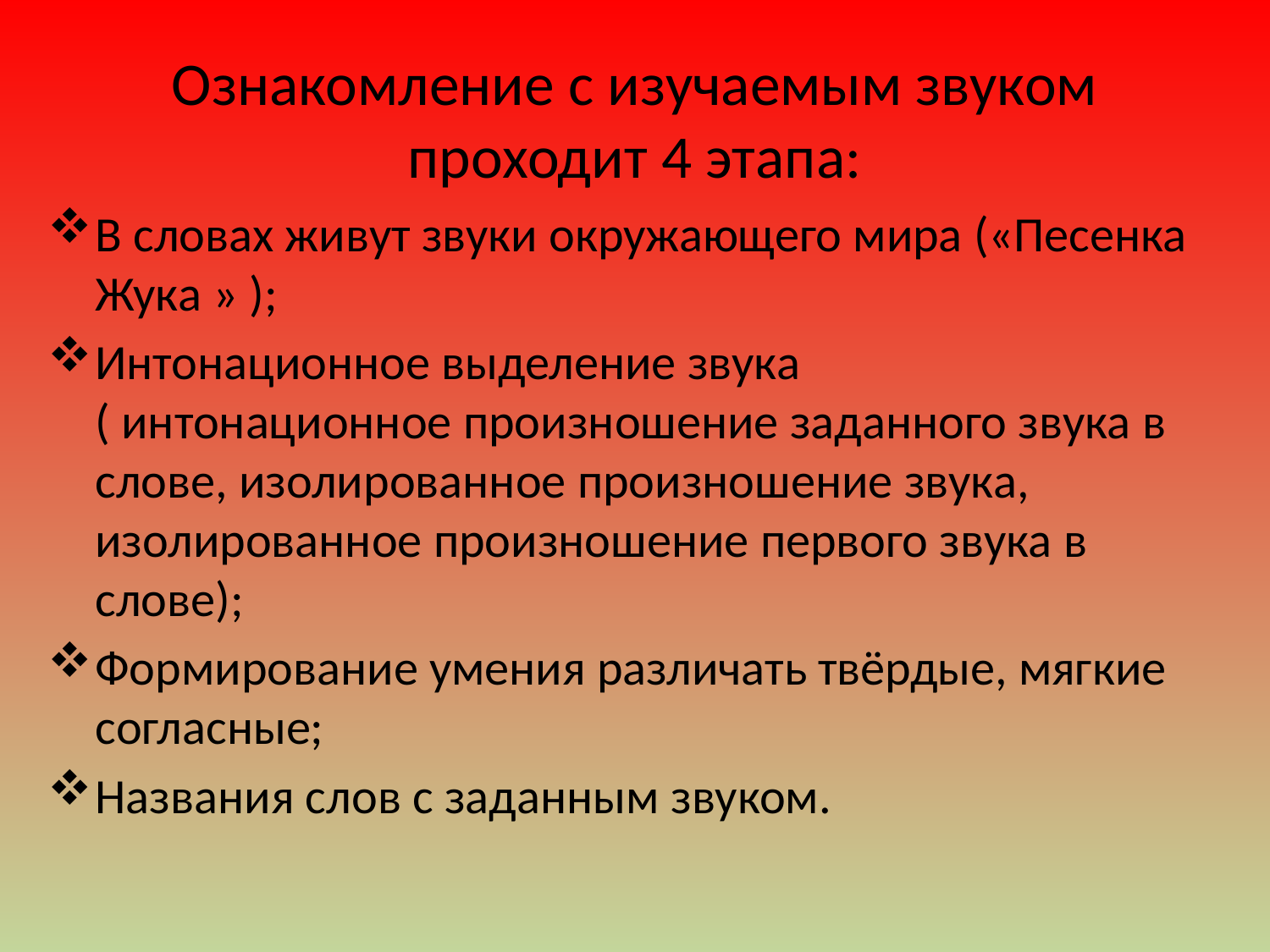

# Ознакомление с изучаемым звуком проходит 4 этапа:
В словах живут звуки окружающего мира («Песенка Жука » );
Интонационное выделение звука                                  ( интонационное произношение заданного звука в слове, изолированное произношение звука, изолированное произношение первого звука в слове);
Формирование умения различать твёрдые, мягкие согласные;
Названия слов с заданным звуком.